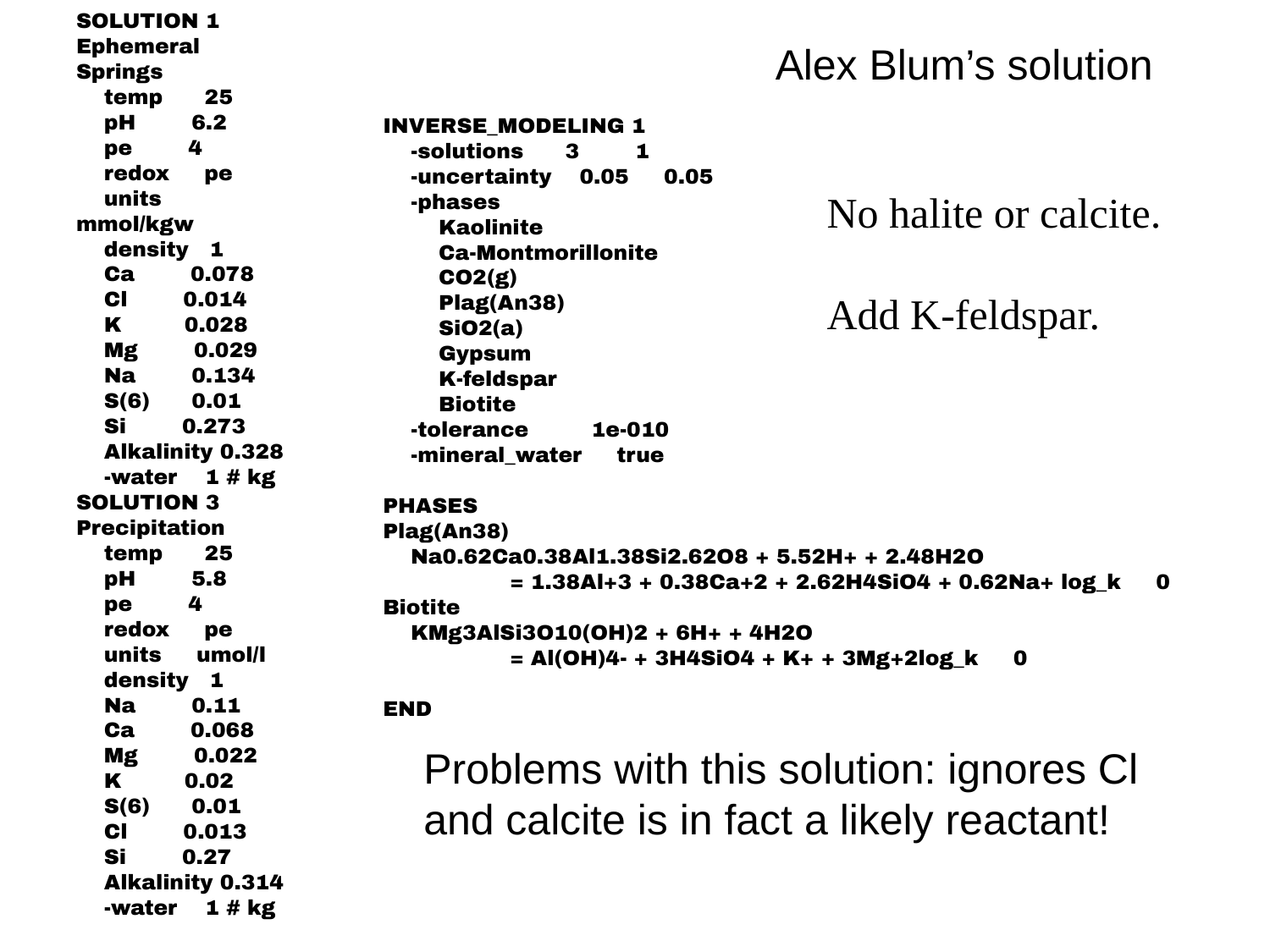

Alex Blum’s solution
SOLUTION 1 Ephemeral Springs
    temp      25
    pH        6.2
    pe        4
    redox     pe
    units     mmol/kgw
    density   1
    Ca        0.078
    Cl        0.014
    K         0.028
    Mg        0.029
    Na        0.134
    S(6)      0.01
    Si        0.273
    Alkalinity 0.328
    -water    1 # kg
SOLUTION 3 Precipitation
    temp      25
    pH        5.8
    pe        4
    redox     pe
    units     umol/l
    density   1
    Na        0.11
    Ca        0.068
    Mg        0.022
    K         0.02
    S(6)      0.01
    Cl        0.013
    Si        0.27
    Alkalinity 0.314
    -water    1 # kg
INVERSE_MODELING 1
    -solutions      3        1
    -uncertainty    0.05     0.05
    -phases
        Kaolinite
        Ca-Montmorillonite
        CO2(g)
        Plag(An38)
        SiO2(a)
        Gypsum
        K-feldspar
        Biotite
    -tolerance         1e-010
    -mineral_water     true
PHASES
Plag(An38)
    Na0.62Ca0.38Al1.38Si2.62O8 + 5.52H+ + 2.48H2O
	= 1.38Al+3 + 0.38Ca+2 + 2.62H4SiO4 + 0.62Na+ log_k     0
Biotite
    KMg3AlSi3O10(OH)2 + 6H+ + 4H2O
	= Al(OH)4- + 3H4SiO4 + K+ + 3Mg+2log_k     0
END
No halite or calcite.

Add K-feldspar.
Problems with this solution: ignores Cl
and calcite is in fact a likely reactant!